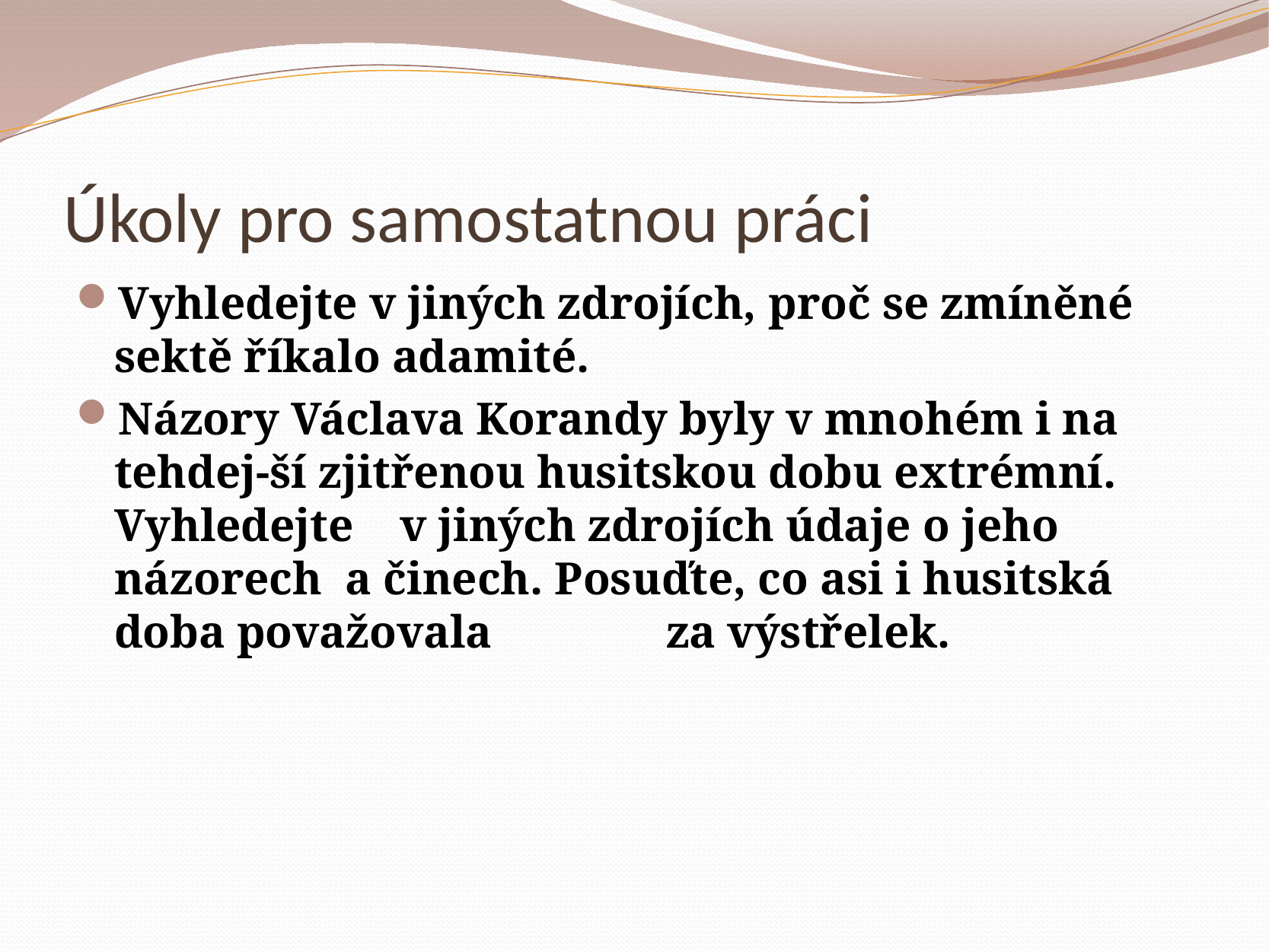

# Úkoly pro samostatnou práci
Vyhledejte v jiných zdrojích, proč se zmíněné sektě říkalo adamité.
Názory Václava Korandy byly v mnohém i na tehdej-ší zjitřenou husitskou dobu extrémní. Vyhledejte    v jiných zdrojích údaje o jeho názorech  a činech. Posuďte, co asi i husitská doba považovala               za výstřelek.